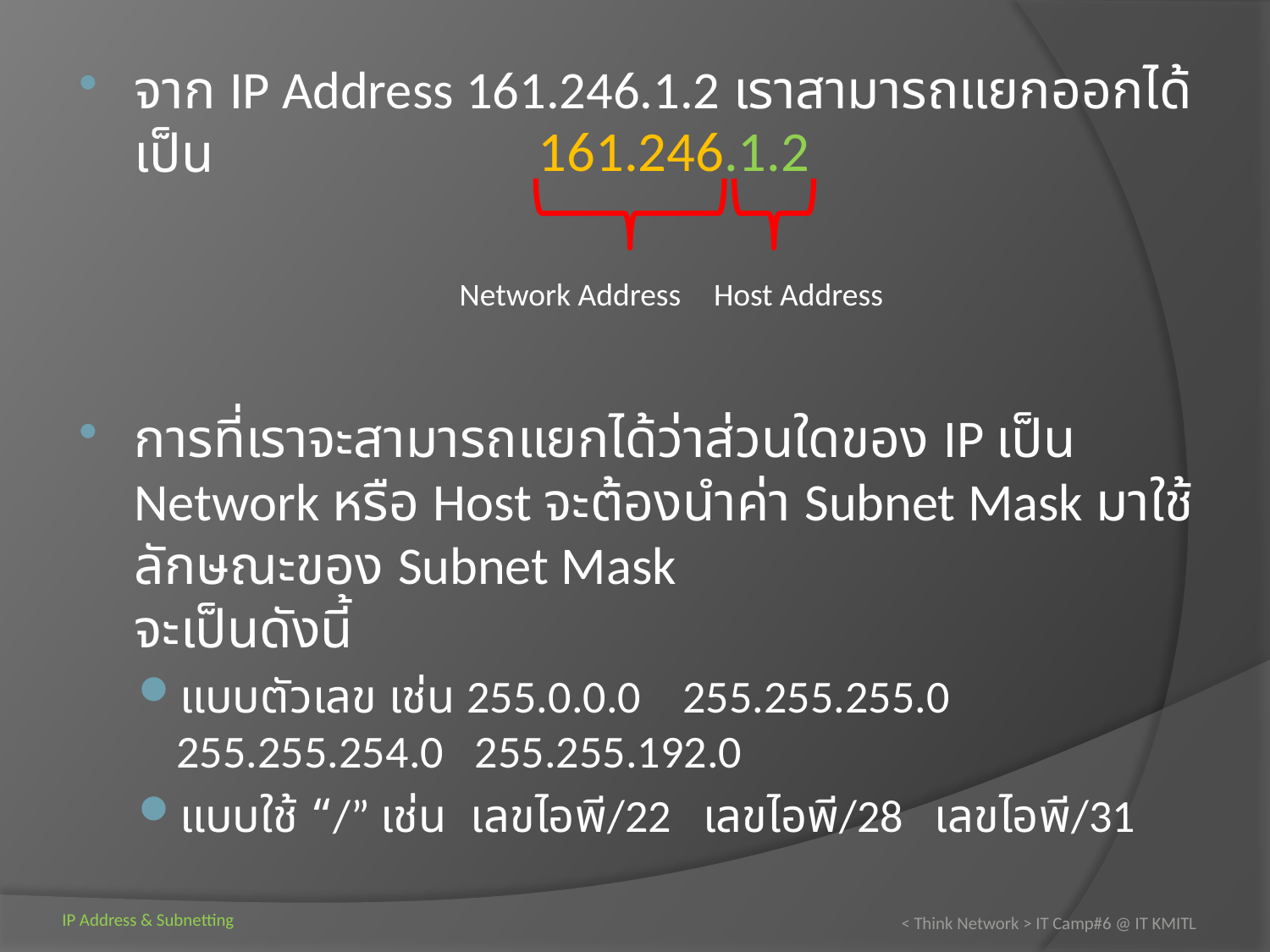

จาก IP Address 161.246.1.2 เราสามารถแยกออกได้เป็น

การที่เราจะสามารถแยกได้ว่าส่วนใดของ IP เป็น  Network หรือ Host จะต้องนำค่า Subnet Mask มาใช้ ลักษณะของ Subnet Mask
จะเป็นดังนี้
แบบตัวเลข เช่น 255.0.0.0    255.255.255.0   255.255.254.0   255.255.192.0
แบบใช้ “/” เช่น  เลขไอพี/22   เลขไอพี/28   เลขไอพี/31
161.246.1.2

Network Address
Host Address
< Think Network > IT Camp#6 @ IT KMITL